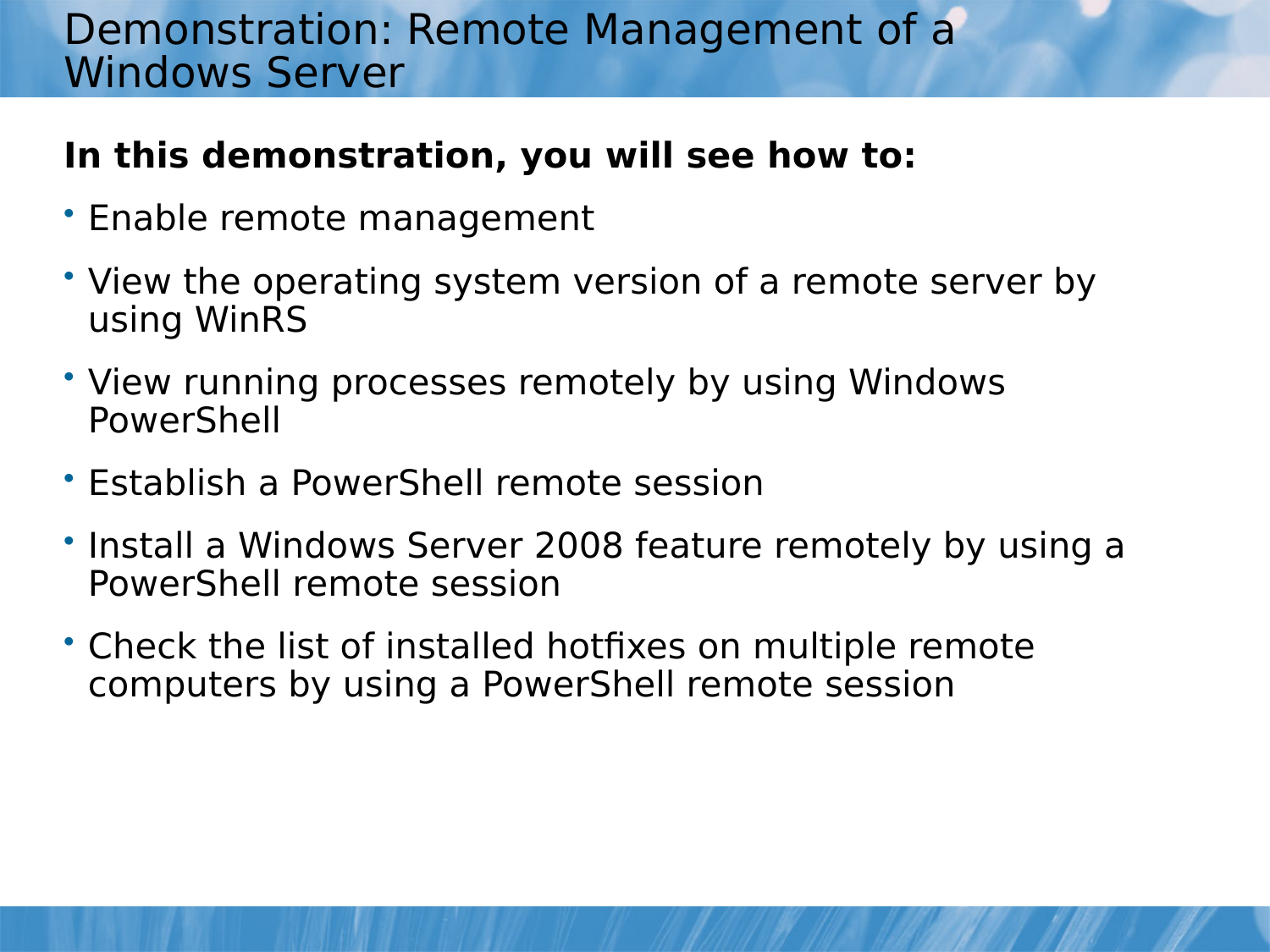

# Demonstration: Remote Management of a Windows Server
In this demonstration, you will see how to:
Enable remote management
View the operating system version of a remote server by using WinRS
View running processes remotely by using Windows PowerShell
Establish a PowerShell remote session
Install a Windows Server 2008 feature remotely by using a PowerShell remote session
Check the list of installed hotfixes on multiple remote computers by using a PowerShell remote session